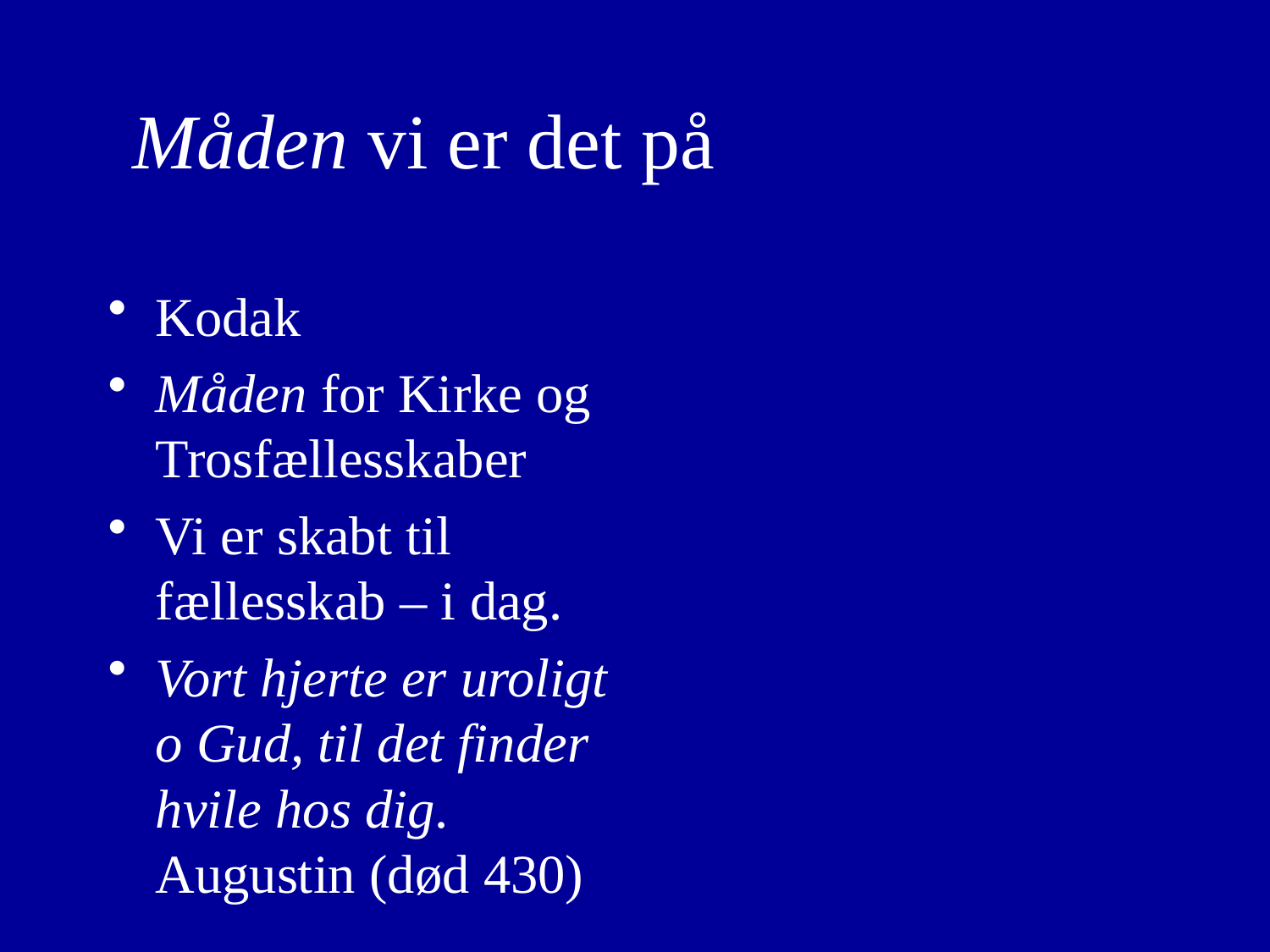

# Måden vi er det på
Birger Nygård:
Bibelen
Tidebønnen
Retræten
Åndelig læsning
Barmhjertigheds-gerninger
Fællesskab

Kelly:
Forsoning
Daglig stille bøn
Messen
Bibelen
Faste
Lectio Divina
Rosenkrans
Kodak
Måden for Kirke og Trosfællesskaber
Vi er skabt til fællesskab – i dag.
Vort hjerte er uroligt o Gud, til det finder hvile hos dig. Augustin (død 430)